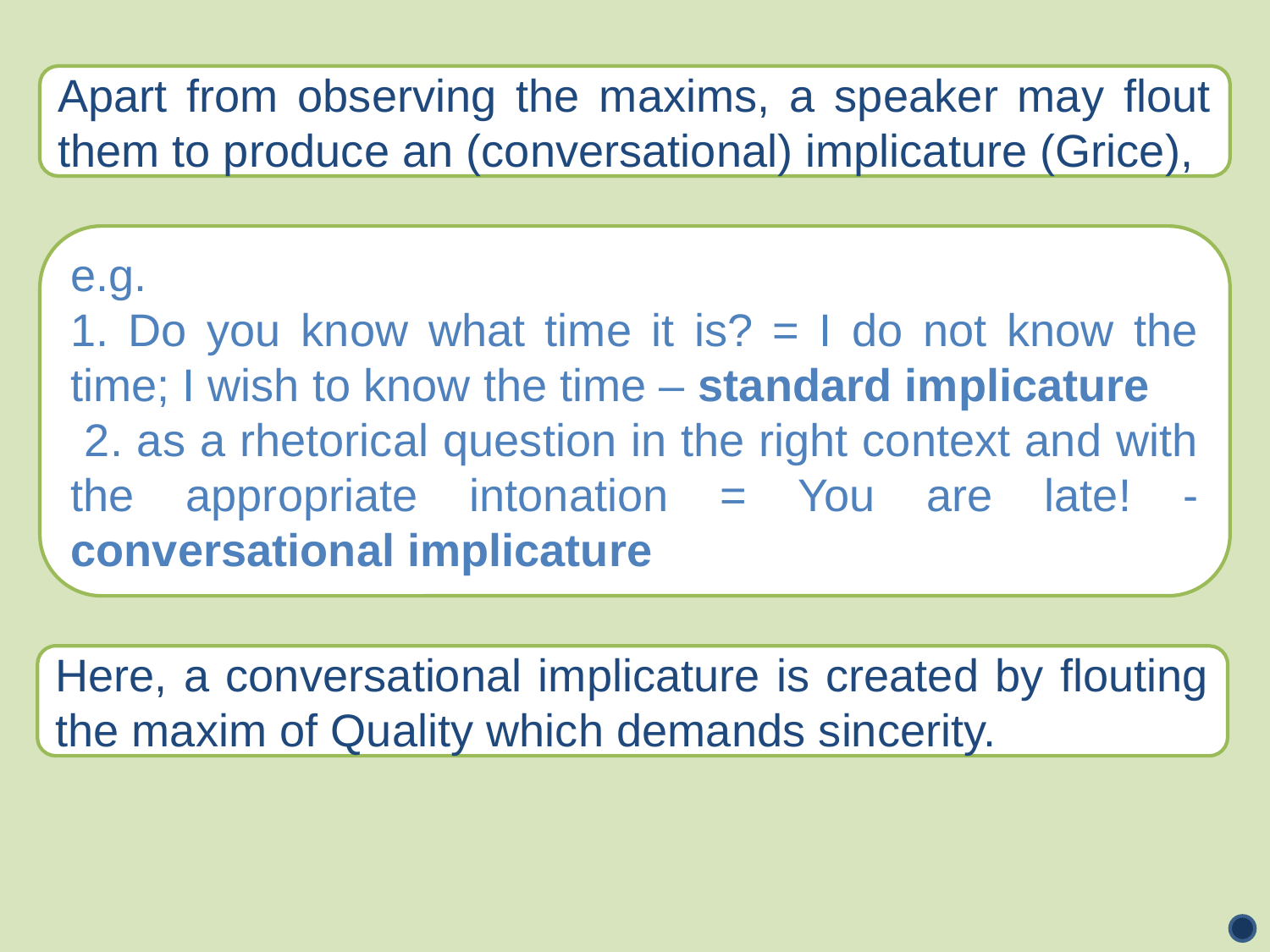

Apart from observing the maxims, a speaker may flout them to produce an (conversational) implicature (Grice),
e.g.
1. Do you know what time it is? = I do not know the time; I wish to know the time – standard implicature
 2. as a rhetorical question in the right context and with the appropriate intonation = You are late! - conversational implicature
Here, a conversational implicature is created by flouting the maxim of Quality which demands sincerity.